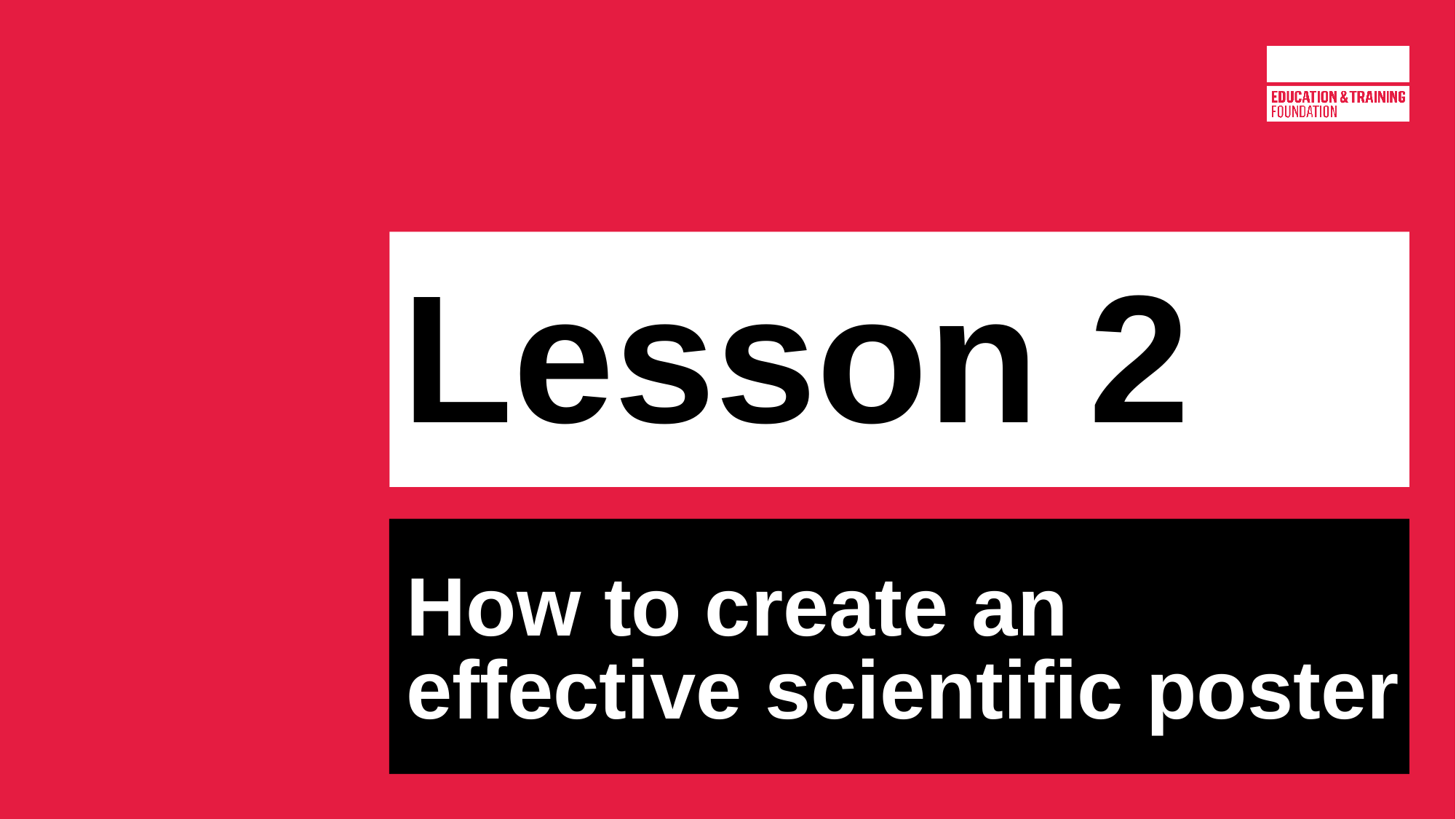

# Lesson 2
How to create an effective scientific poster